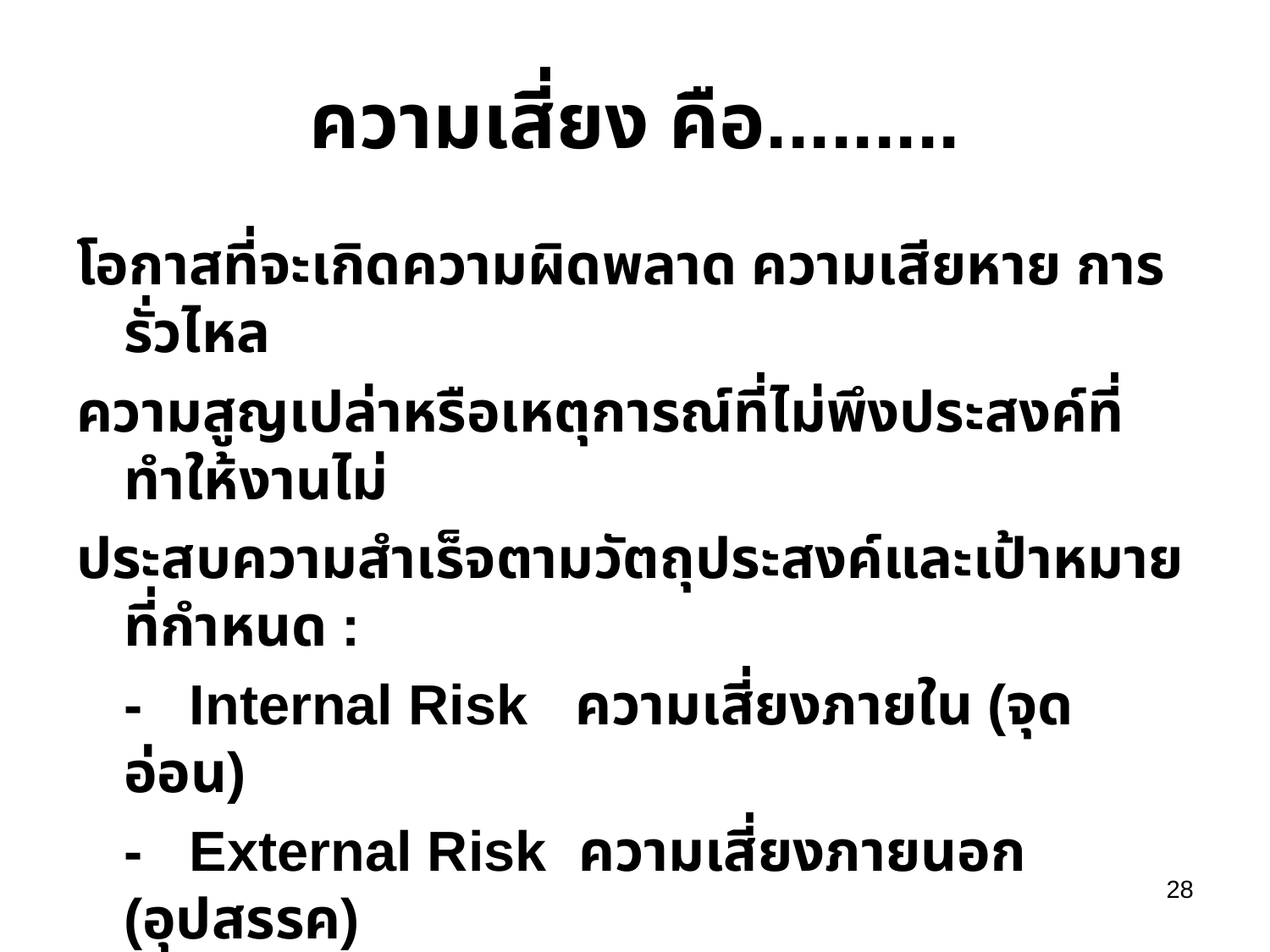

# ความเสี่ยง คือ.........
โอกาสที่จะเกิดความผิดพลาด ความเสียหาย การรั่วไหล
ความสูญเปล่าหรือเหตุการณ์ที่ไม่พึงประสงค์ที่ทำให้งานไม่
ประสบความสำเร็จตามวัตถุประสงค์และเป้าหมายที่กำหนด :
	-   Internal Risk   ความเสี่ยงภายใน (จุดอ่อน)
	-   External Risk  ความเสี่ยงภายนอก (อุปสรรค)
28